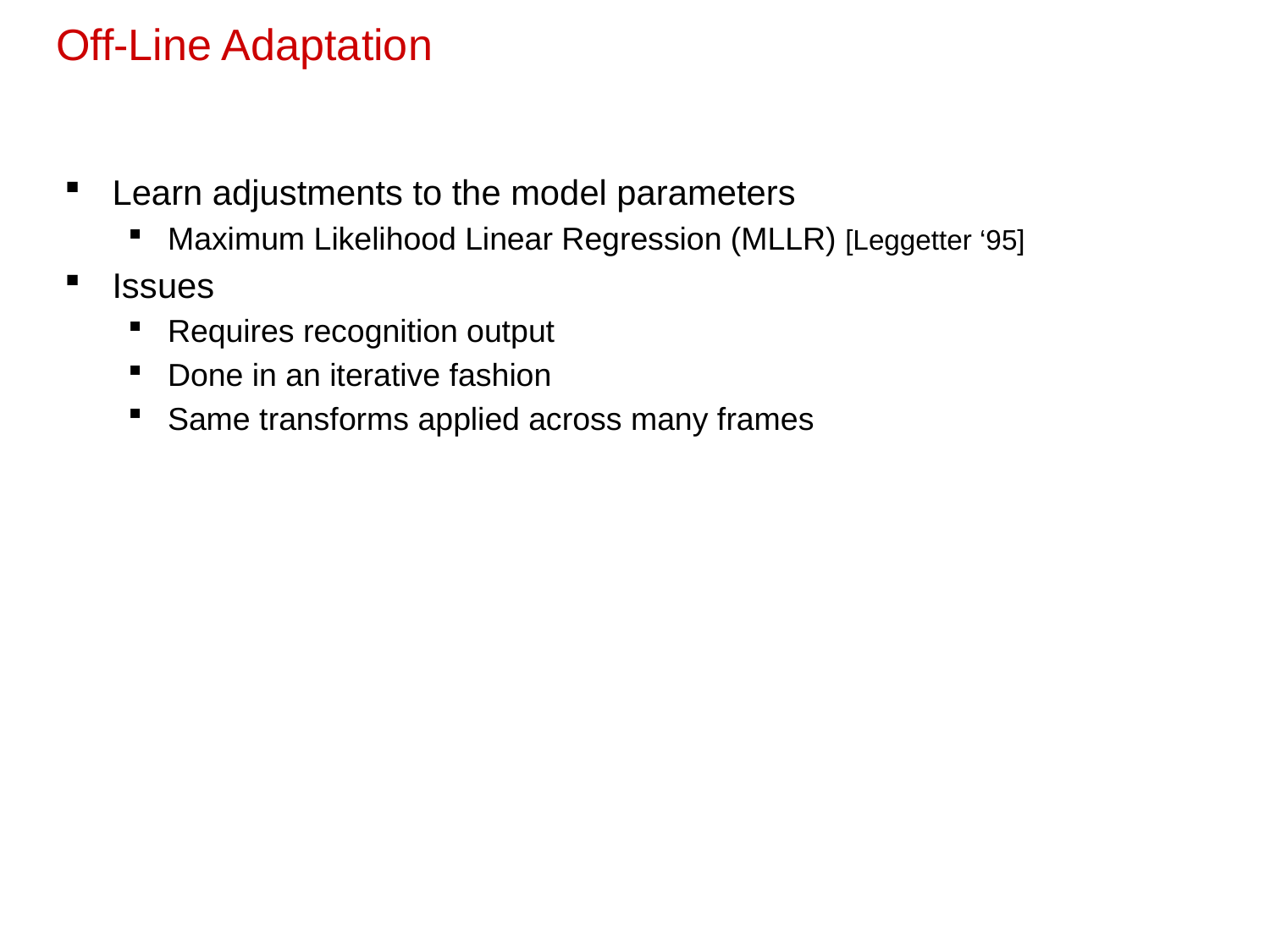

# Off-Line Adaptation
Learn adjustments to the model parameters
Maximum Likelihood Linear Regression (MLLR) [Leggetter ‘95]
Issues
Requires recognition output
Done in an iterative fashion
Same transforms applied across many frames